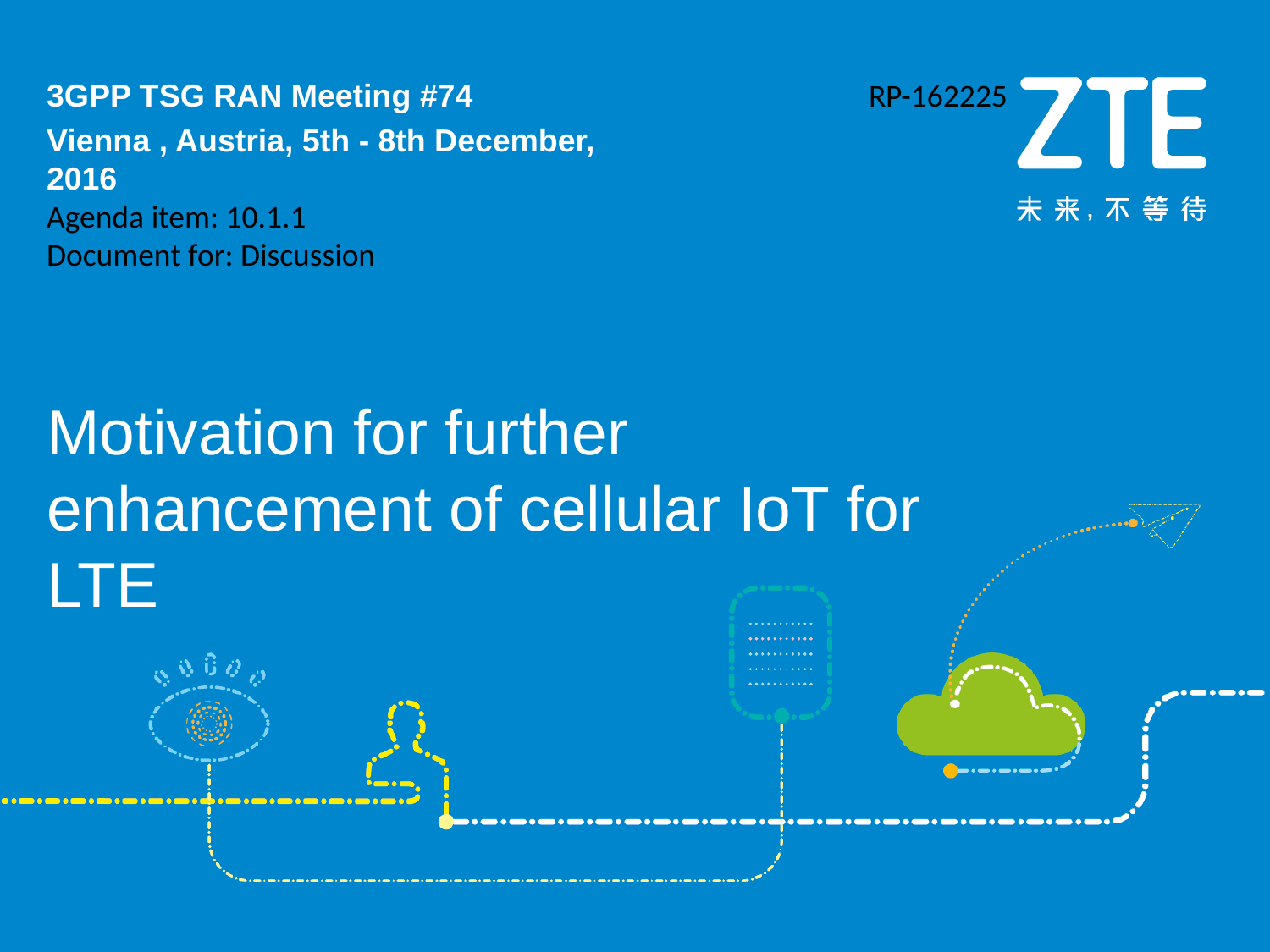

# 3GPP TSG RAN Meeting #74
Vienna , Austria, 5th - 8th December, 2016
Agenda item: 10.1.1
Document for: Discussion
RP-162225
Motivation for further enhancement of cellular IoT for LTE